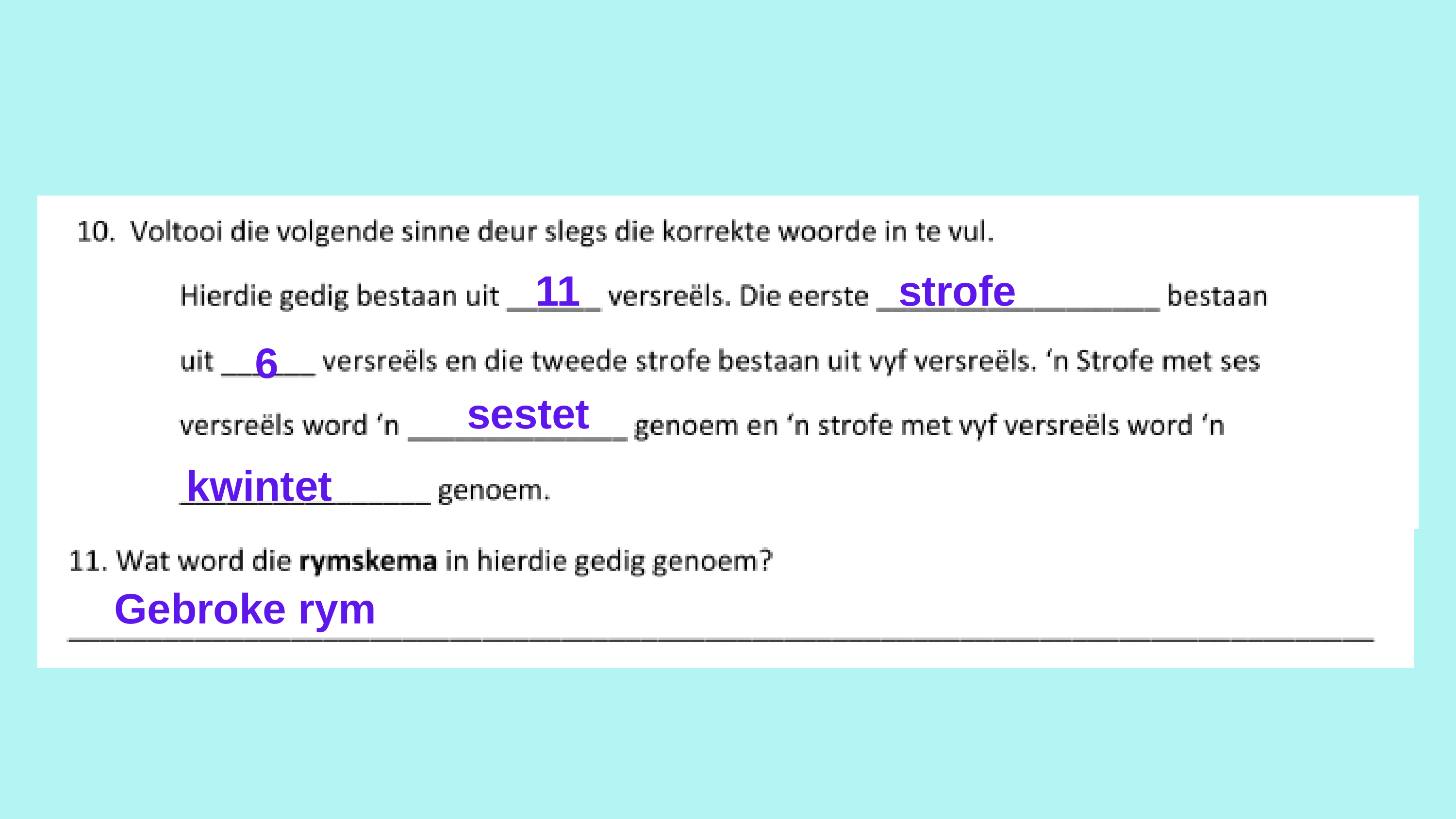

11
strofe
6
sestet
kwintet
Gebroke rym